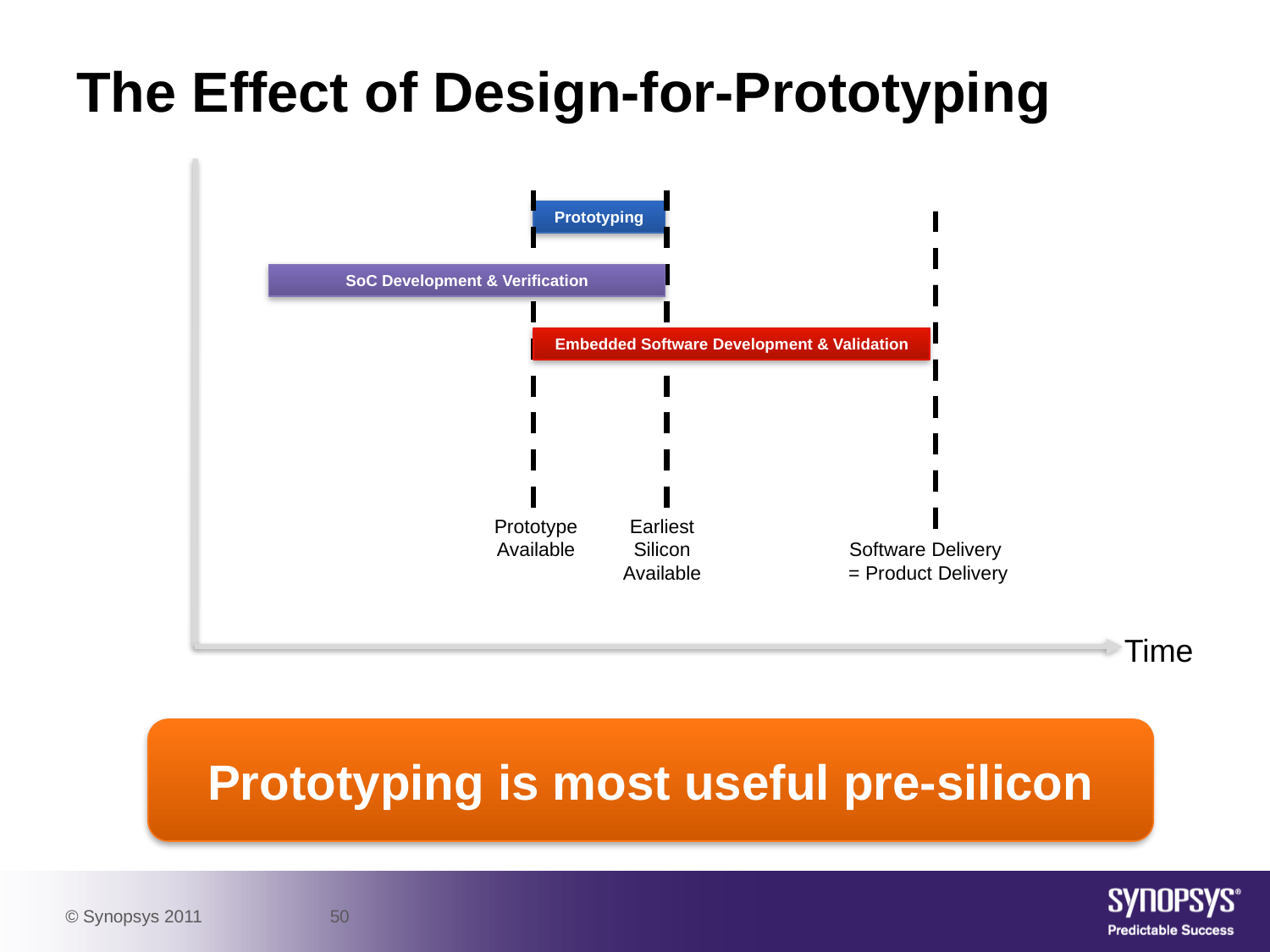

# The Effect of Design-for-Prototyping
Embedded Software Development & Validation
Software Delivery
 = Product Delivery
Prototype
Available
Prototyping
SoC Development & Verification
Earliest
Silicon
Available
Time
Prototyping is most useful pre-silicon